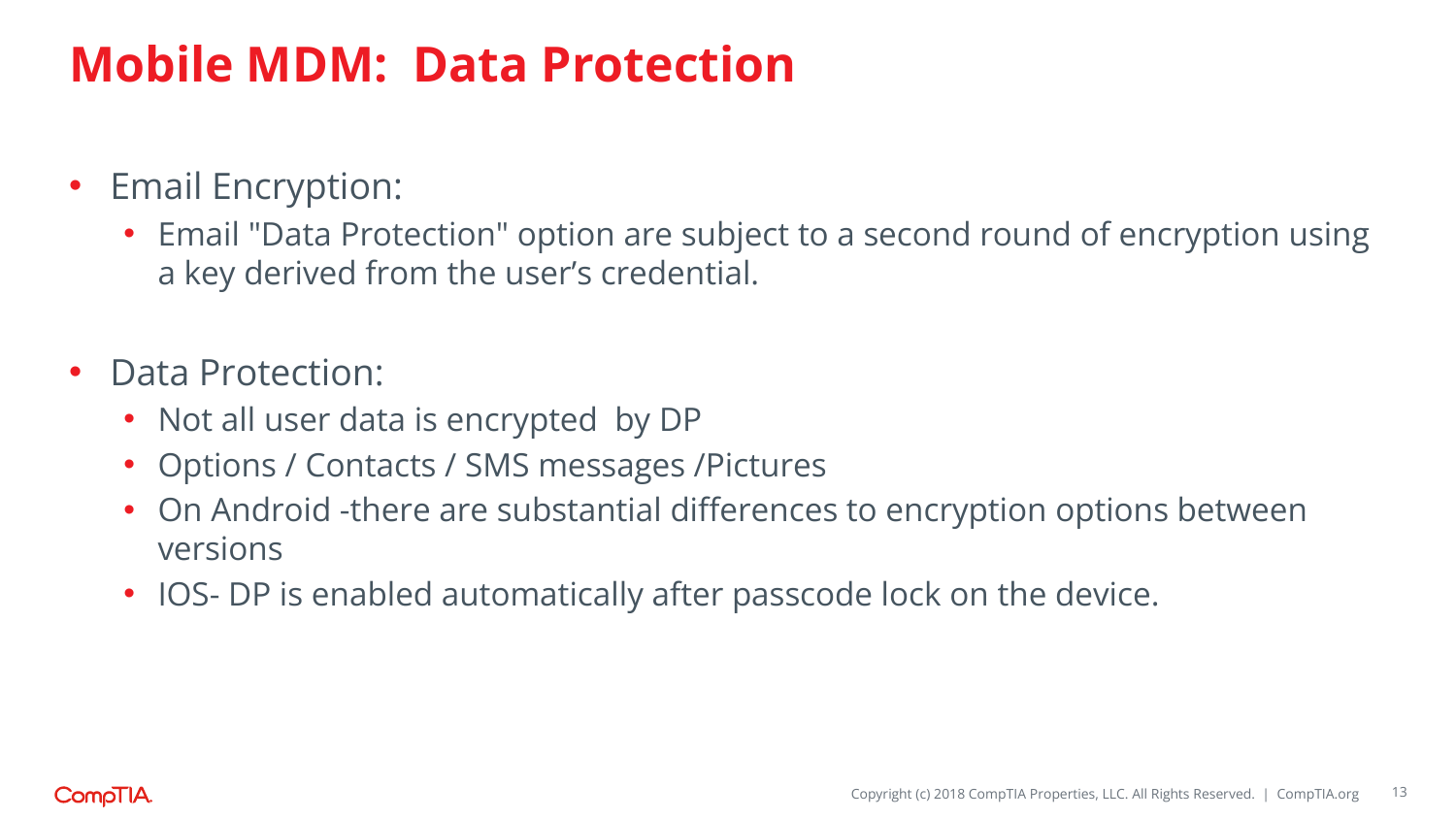

# Mobile MDM:  Data Protection
Email Encryption:
Email "Data Protection" option are subject to a second round of encryption using a key derived from the user’s credential.

Data Protection:
Not all user data is encrypted  by DP
Options / Contacts / SMS messages /Pictures
On Android -there are substantial differences to encryption options between versions
IOS- DP is enabled automatically after passcode lock on the device.

13